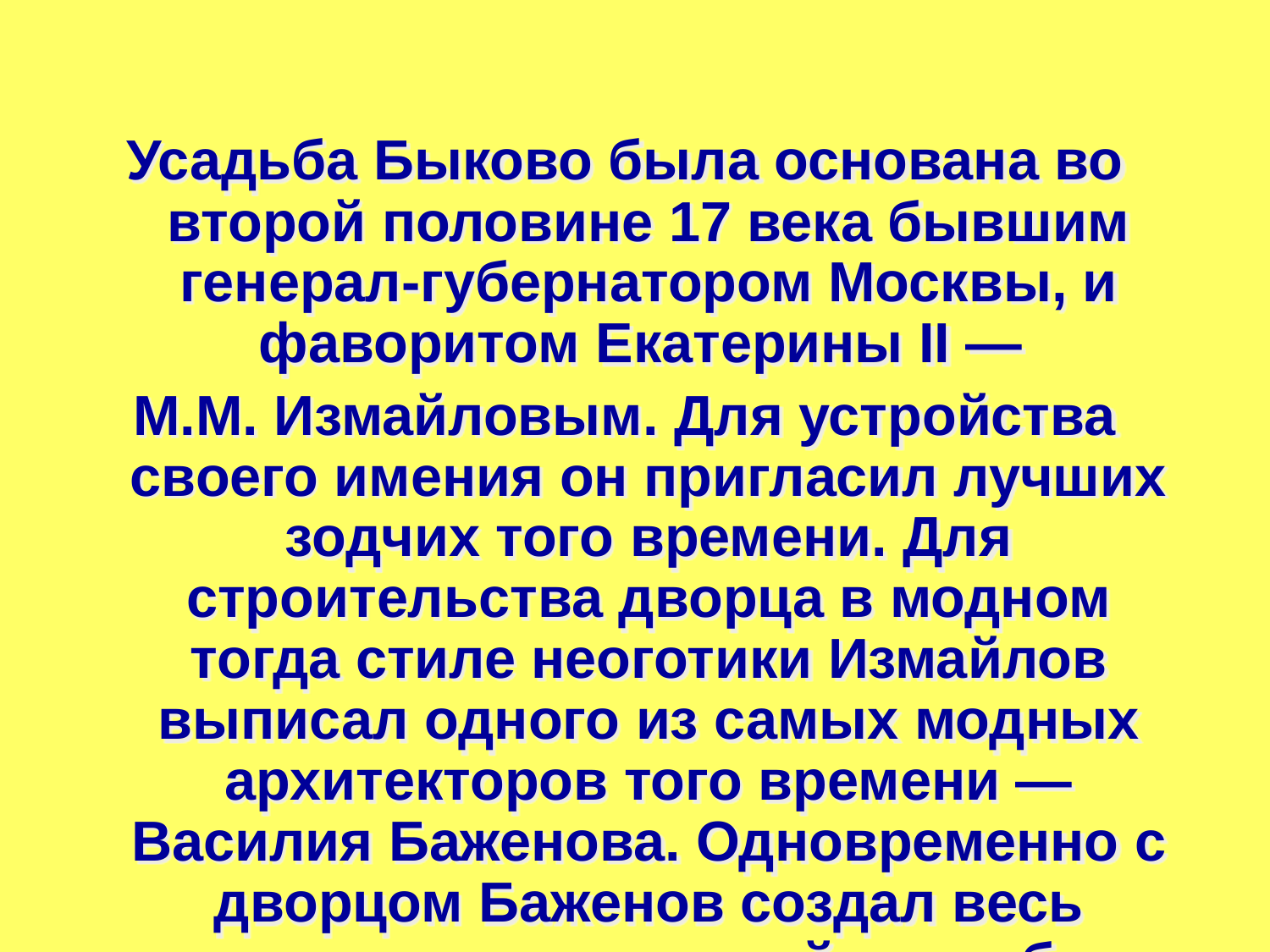

Усадьба Быково была основана во второй половине 17 века бывшим генерал-губернатором Москвы, и фаворитом Екатерины II —
М.М. Измайловым. Для устройства своего имения он пригласил лучших зодчих того времени. Для строительства дворца в модном тогда стиле неоготики Измайлов выписал одного из самых модных архитекторов того времени — Василия Баженова. Одновременно с дворцом Баженов создал весь архитектурно-парковый ансамбль, включающий церковь, парк, пруды, зимний сад, грот и Эрмитаж.